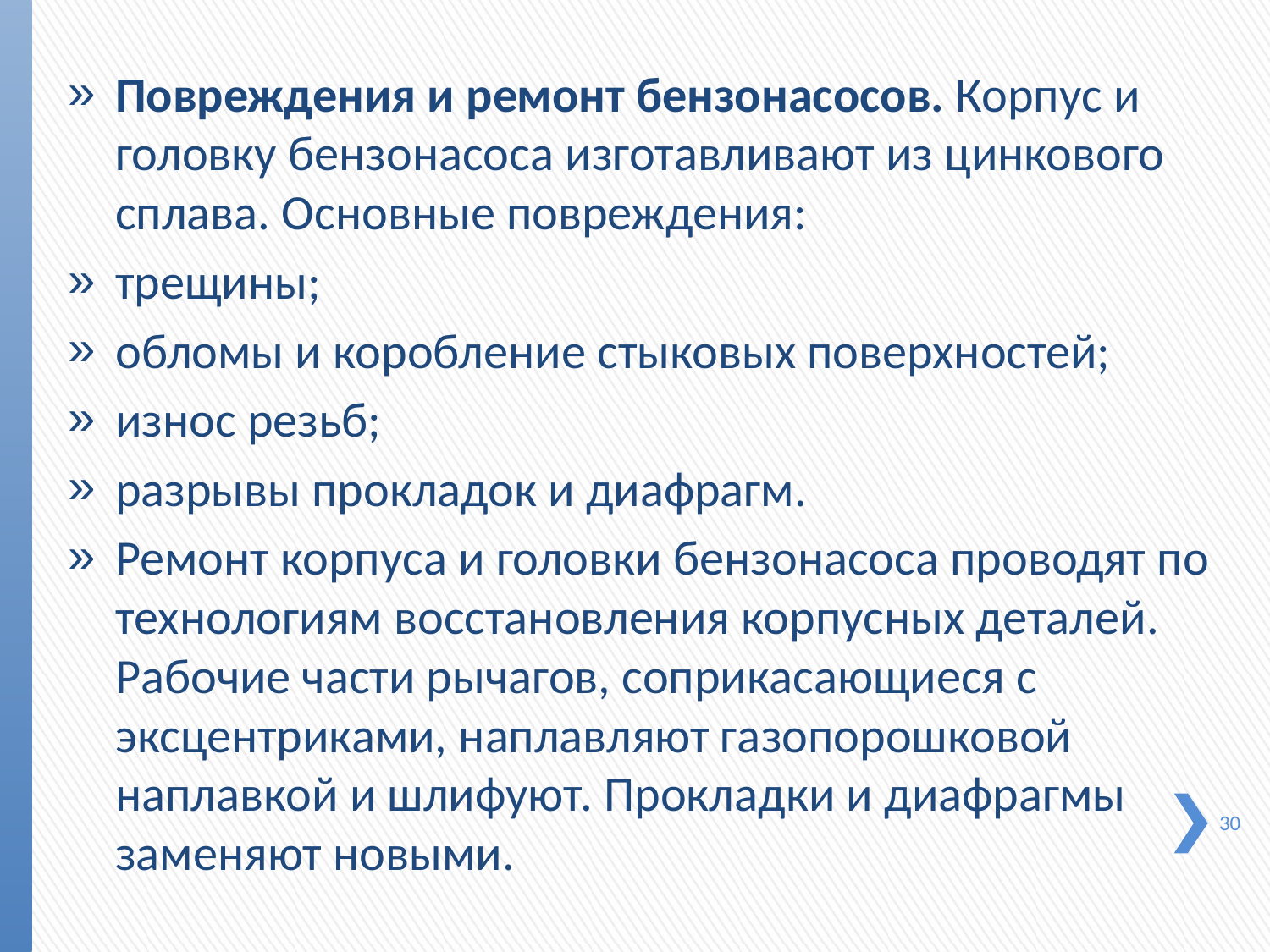

Повреждения и ремонт бензонасосов. Корпус и головку бензонасоса изготавливают из цинкового сплава. Основные повреждения:
трещины;
обломы и коробление стыковых поверхностей;
износ резьб;
разрывы прокладок и диафрагм.
Ремонт корпуса и головки бензонасоса проводят по техно­логиям восстановления корпусных деталей. Рабочие части рычагов, соприкасающиеся с эксцентриками, наплавляют га­зопорошковой наплавкой и шлифуют. Прокладки и диафраг­мы заменяют новыми.
30